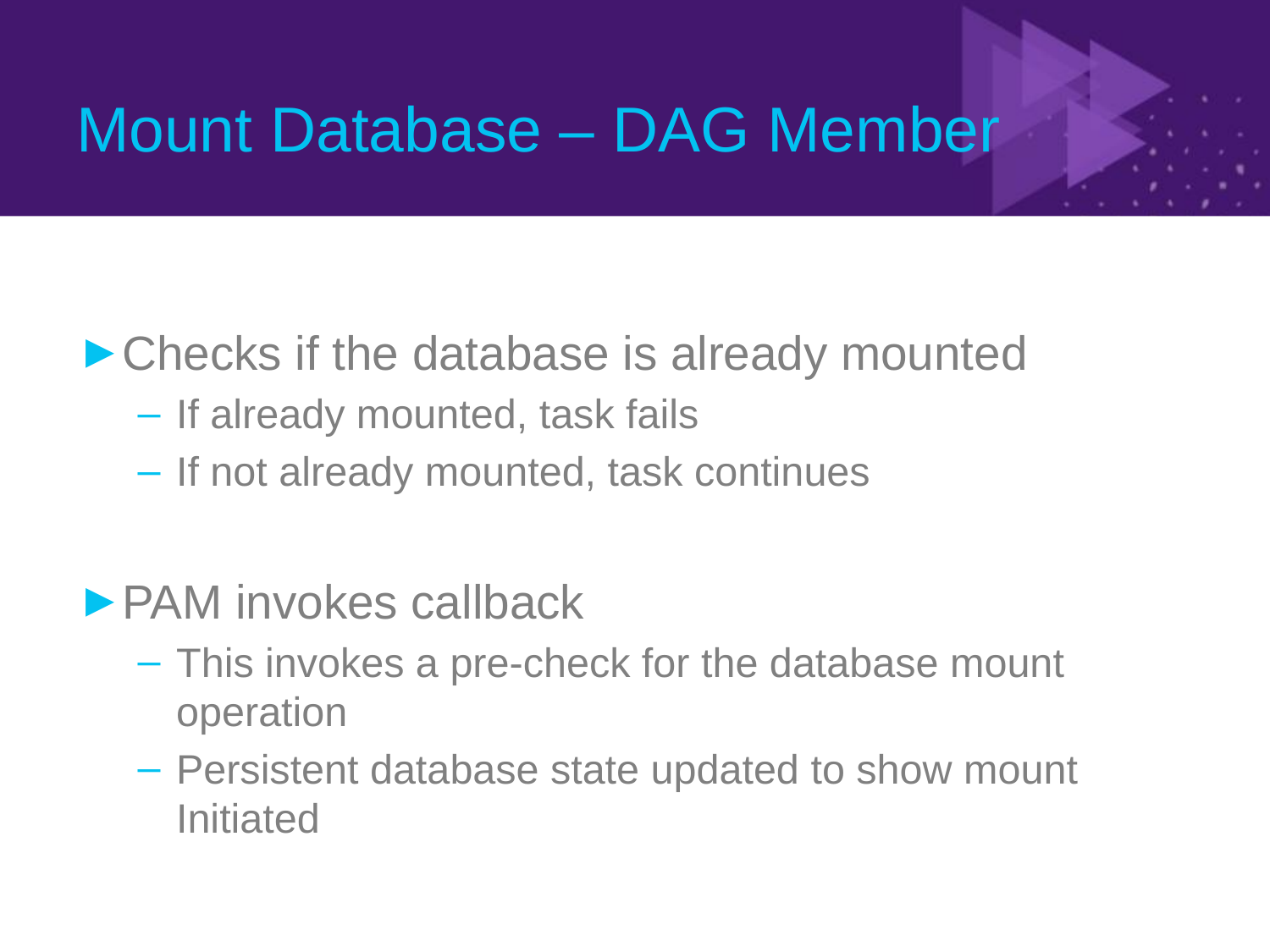

# Mount Database – DAG Member
Checks if the database is already mounted
If already mounted, task fails
If not already mounted, task continues

PAM invokes callback
This invokes a pre-check for the database mount operation
Persistent database state updated to show mount Initiated